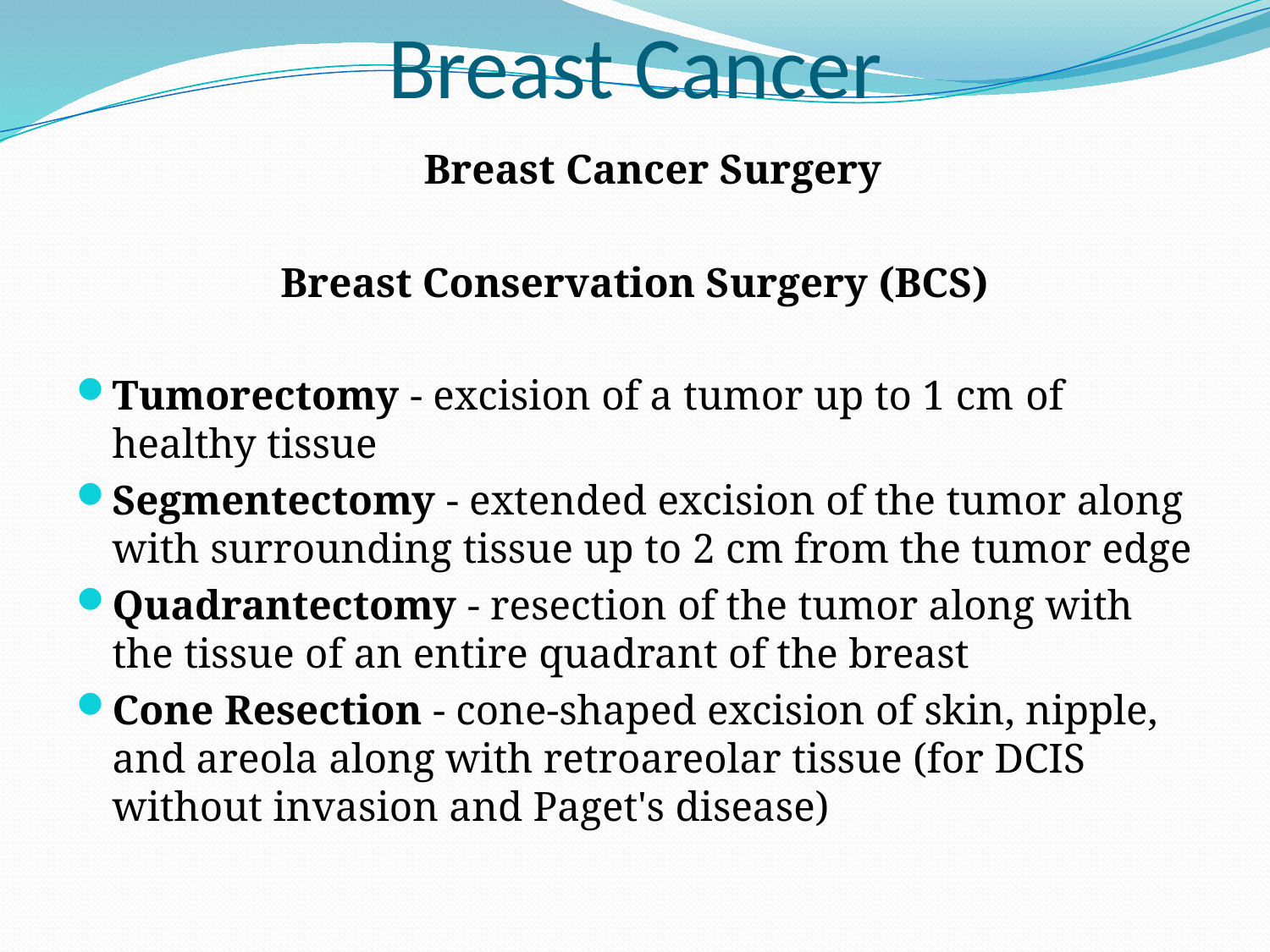

# Breast Cancer
	Breast Cancer Surgery

Breast Conservation Surgery (BCS)

Tumorectomy - excision of a tumor up to 1 cm of healthy tissue
Segmentectomy - extended excision of the tumor along with surrounding tissue up to 2 cm from the tumor edge
Quadrantectomy - resection of the tumor along with the tissue of an entire quadrant of the breast
Cone Resection - cone-shaped excision of skin, nipple, and areola along with retroareolar tissue (for DCIS without invasion and Paget's disease)